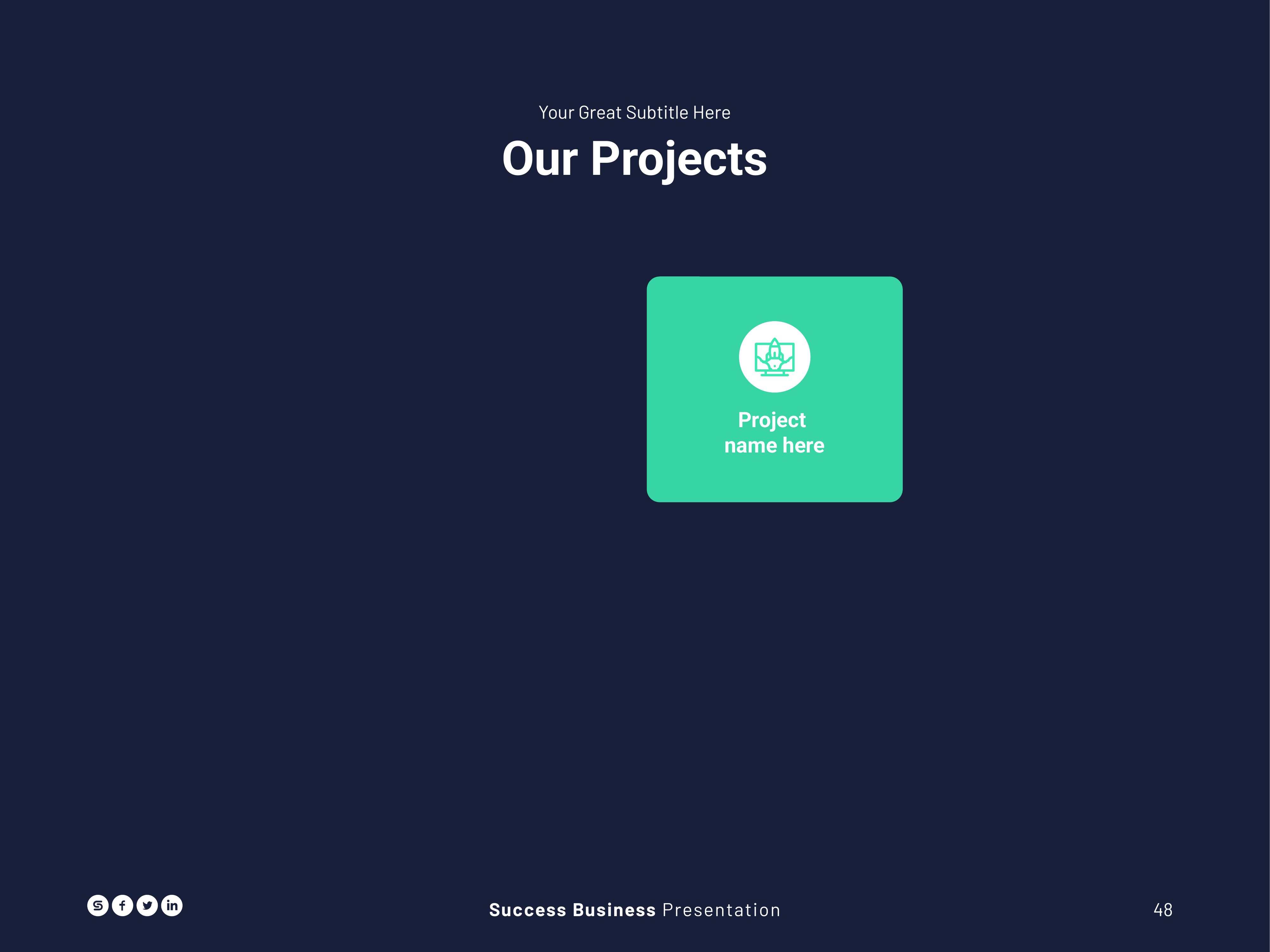

Your Great Subtitle Here
Our Projects

Project
name here